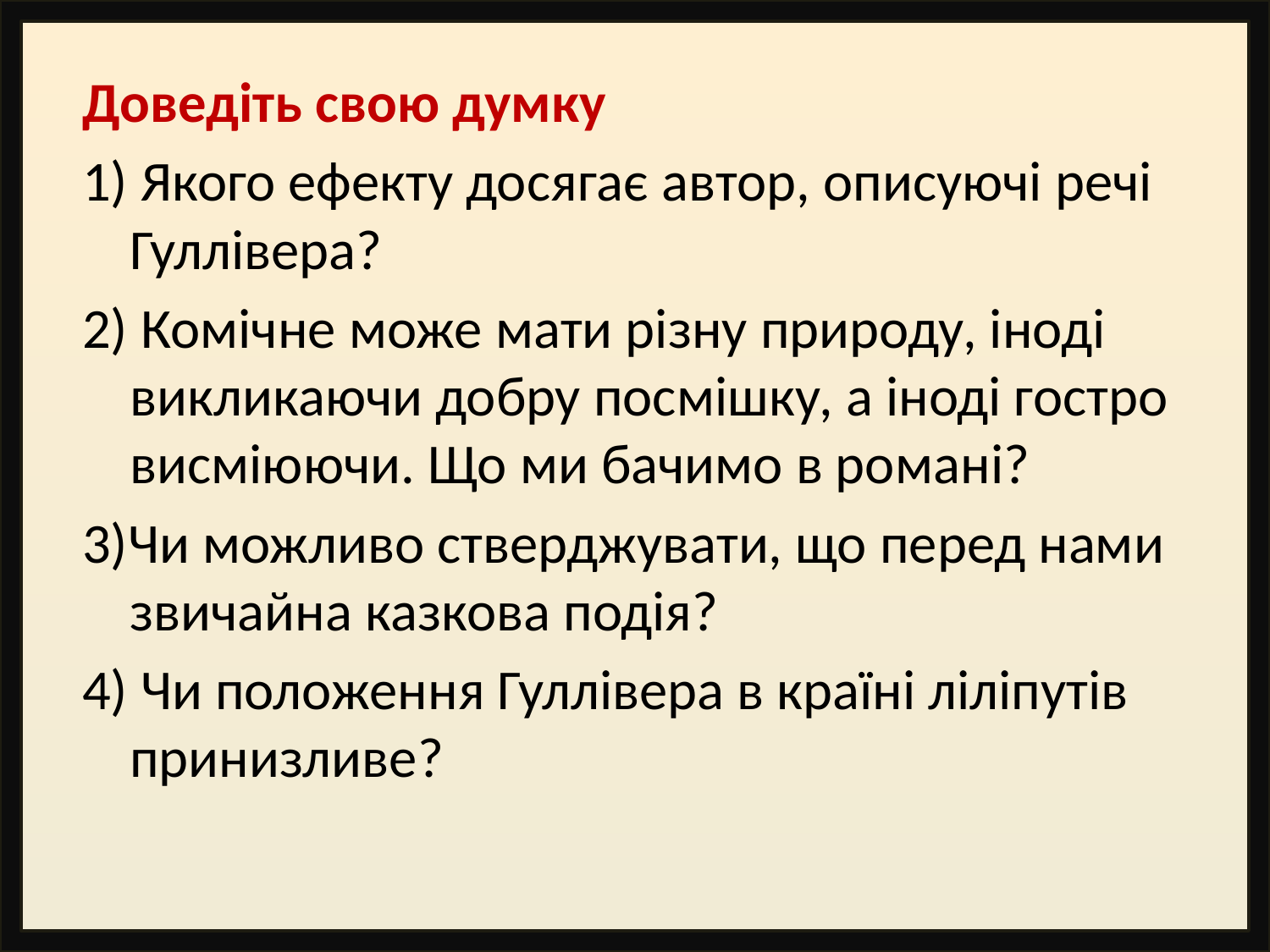

Доведіть свою думку
1) Якого ефекту досягає автор, описуючі речі Гуллівера?
2) Комічне може мати різну природу, іноді викликаючи добру посмішку, а іноді гостро висміюючи. Що ми бачимо в романі?
3)Чи можливо стверджувати, що перед нами звичайна казкова подія?
4) Чи положення Гуллівера в країні ліліпутів принизливе?